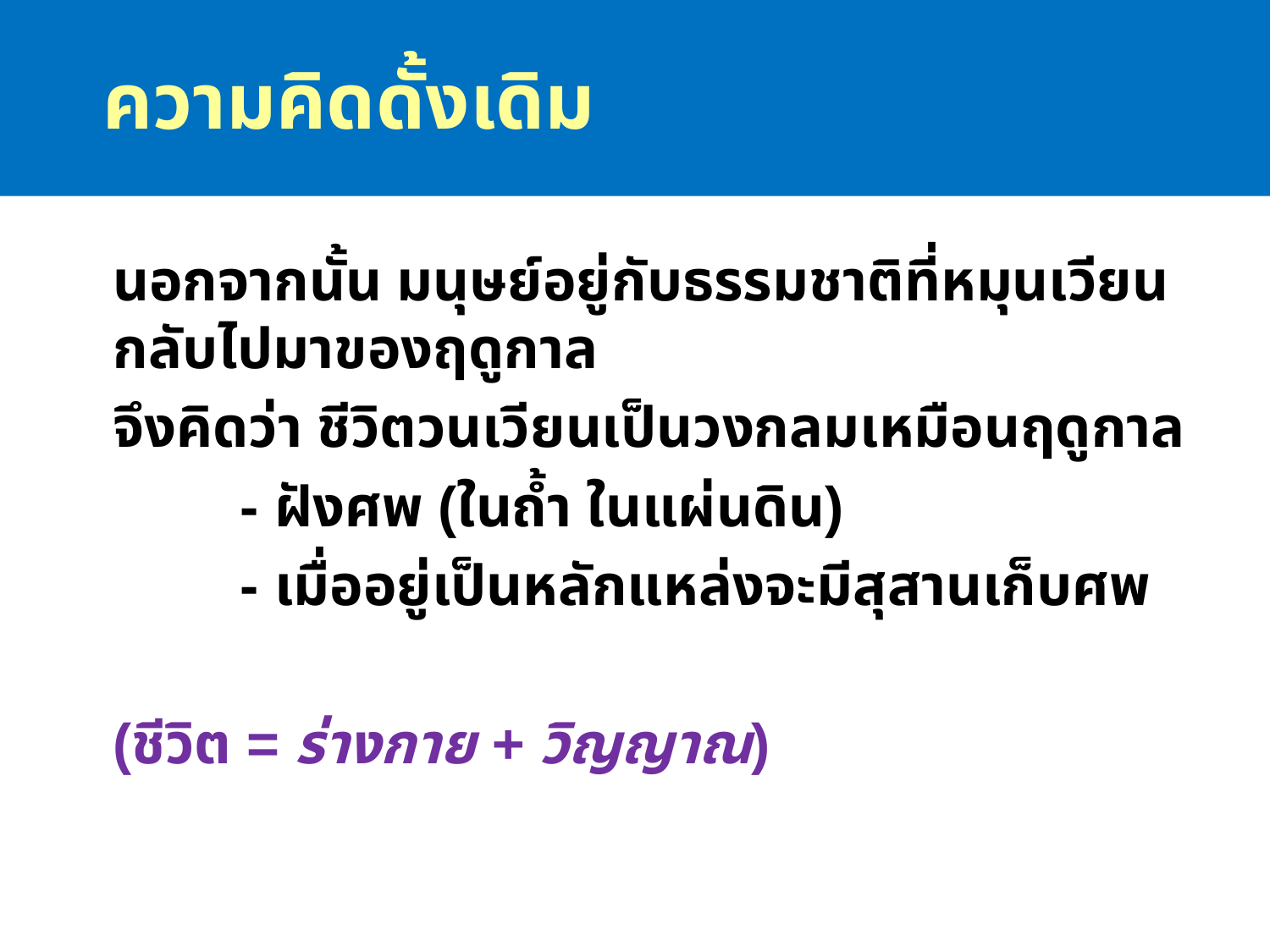

ความคิดดั้งเดิม
นอกจากนั้น มนุษย์อยู่กับธรรมชาติที่หมุนเวียนกลับไปมาของฤดูกาล
จึงคิดว่า ชีวิตวนเวียนเป็นวงกลมเหมือนฤดูกาล
	- ฝังศพ (ในถ้ำ ในแผ่นดิน)
	- เมื่ออยู่เป็นหลักแหล่งจะมีสุสานเก็บศพ

(ชีวิต = ร่างกาย + วิญญาณ)